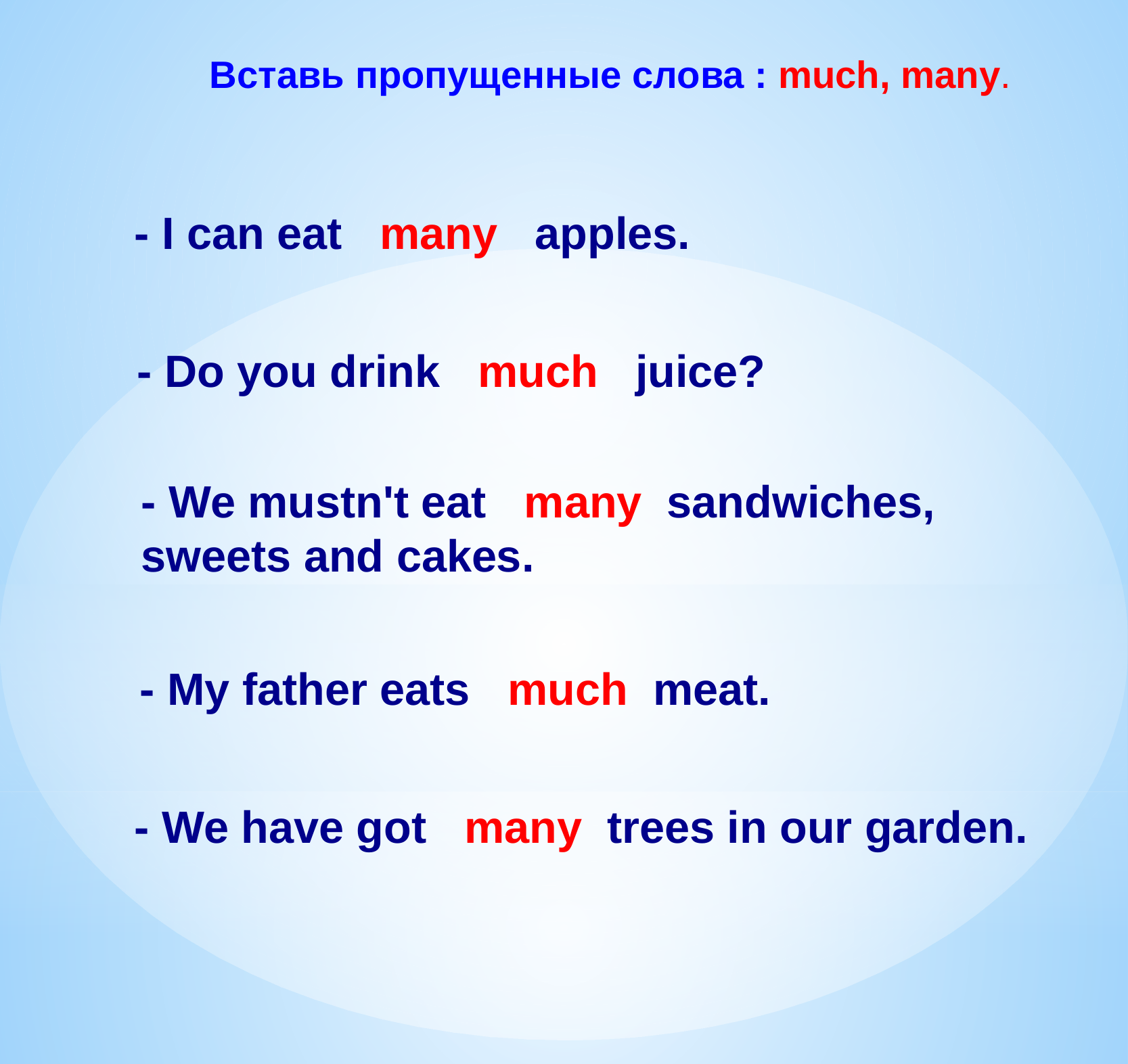

Вставь пропущенные слова : much, many.
- I can eat   many   apples.
- Do you drink   much   juice?
- We mustn't eat   many  sandwiches, sweets and cakes.
- My father eats   much  meat.
- We have got   many  trees in our garden.